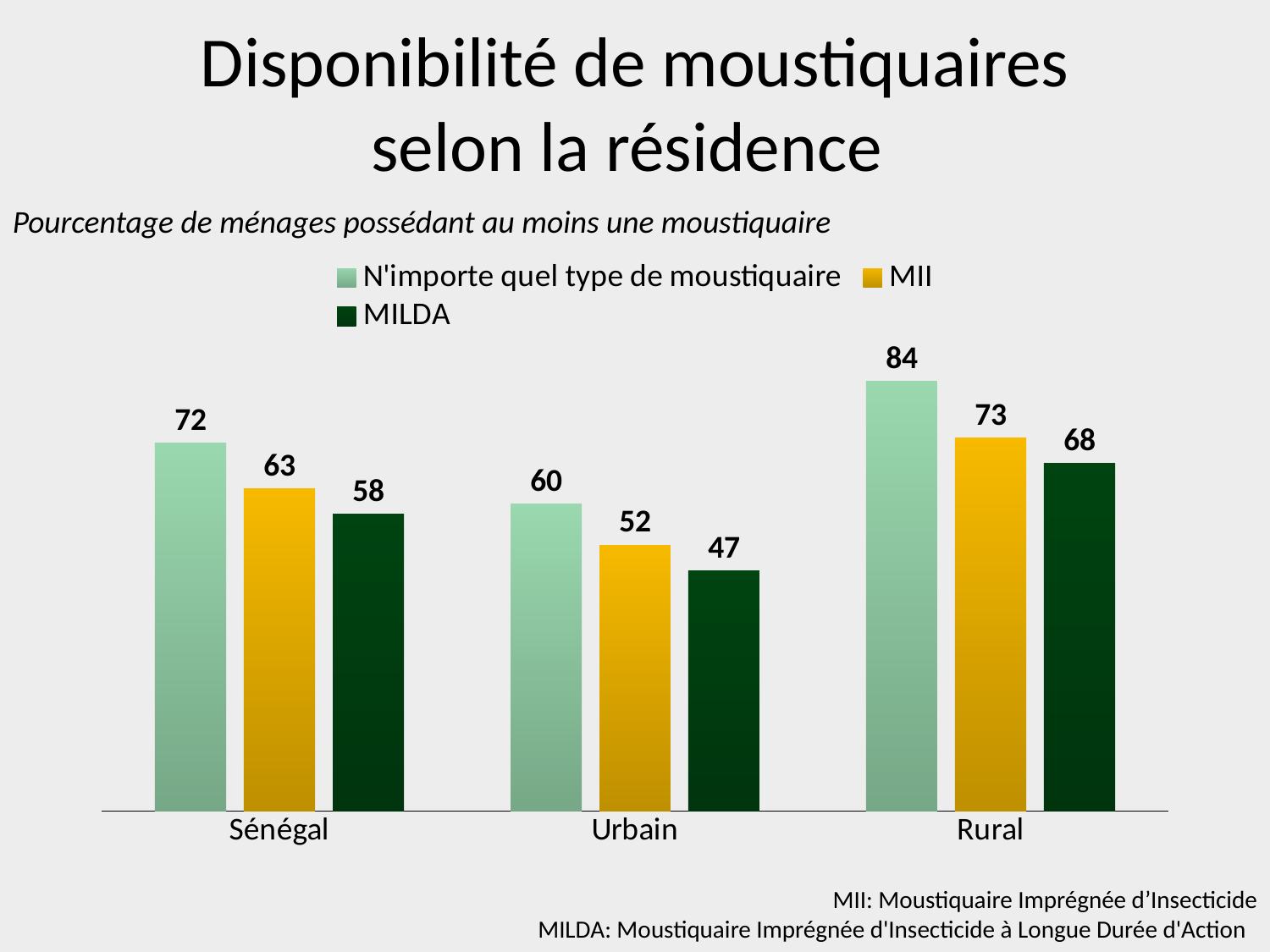

# Disponibilité de moustiquaires selon la résidence
Pourcentage de ménages possédant au moins une moustiquaire

### Chart

| Category | N'importe quel type de moustiquaire | MII | MILDA |
|---|---|---|---|
| Sénégal | 72.0 | 63.0 | 58.0 |
| Urbain | 60.0 | 52.0 | 47.0 |
| Rural | 84.0 | 73.0 | 68.0 |
MII: Moustiquaire Imprégnée d’Insecticide
MILDA: Moustiquaire Imprégnée d'Insecticide à Longue Durée d'Action